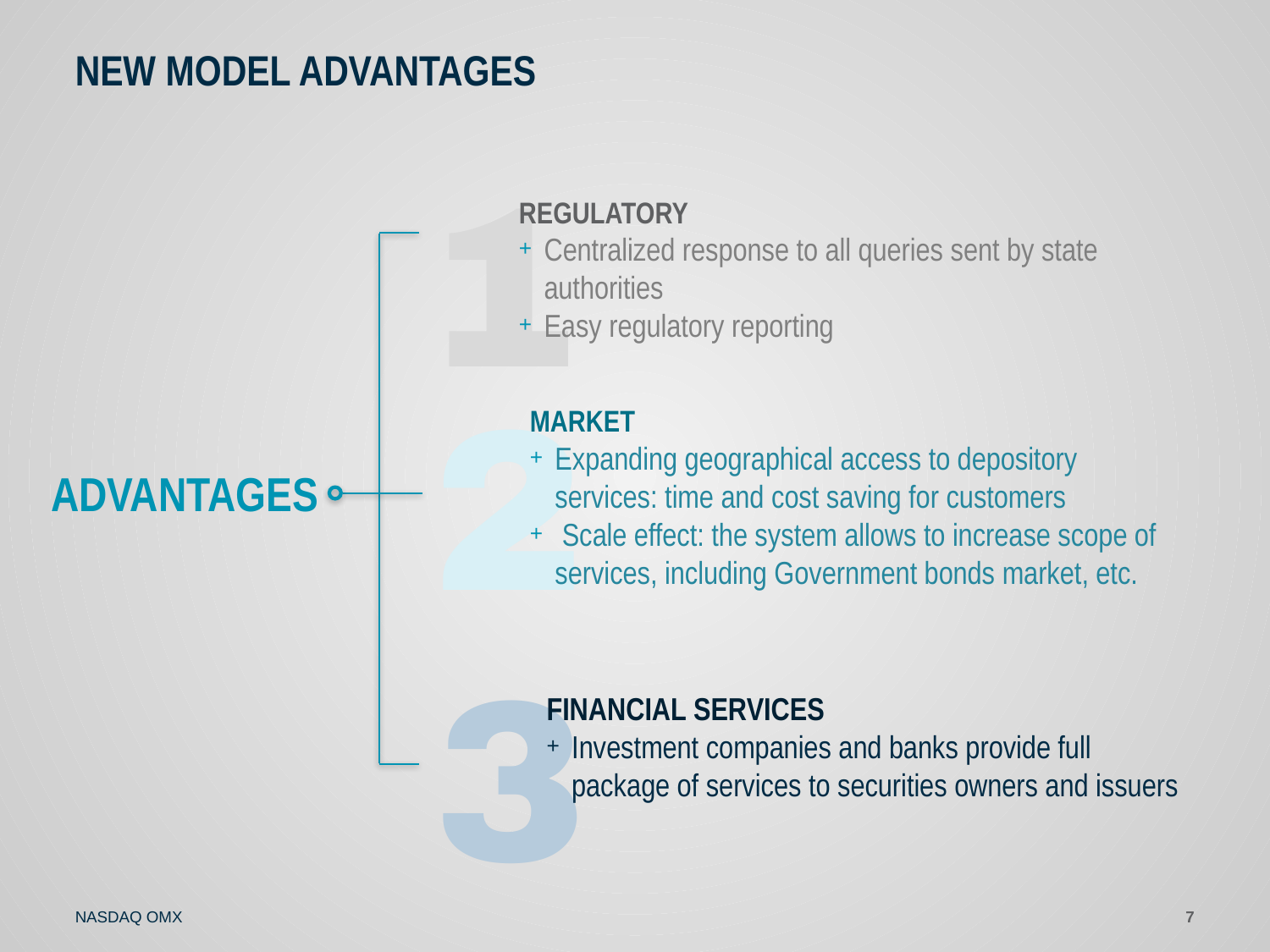

# NEW MODEL ADVANTAGES
1
REGULATORY
Centralized response to all queries sent by state authorities
Easy regulatory reporting
2
MARKET
Expanding geographical access to depository services: time and cost saving for customers
 Scale effect: the system allows to increase scope of services, including Government bonds market, etc.
ADVANTAGES

3
Financial services
Investment companies and banks provide full package of services to securities owners and issuers
7